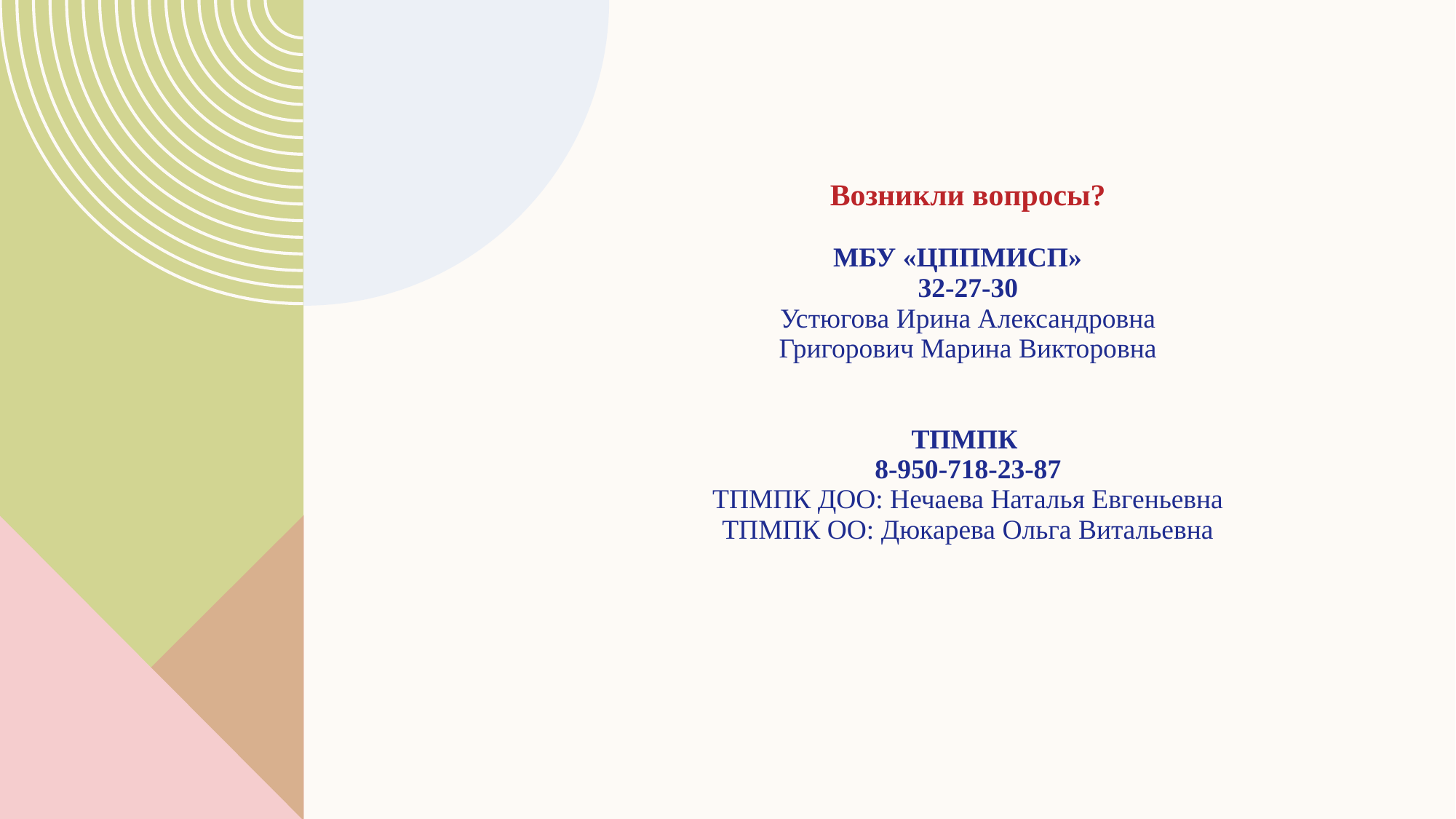

Возникли вопросы?

МБУ «ЦППМИСП»
32-27-30
Устюгова Ирина Александровна
Григорович Марина Викторовна

ТПМПК
8-950-718-23-87
ТПМПК ДОО: Нечаева Наталья Евгеньевна
ТПМПК ОО: Дюкарева Ольга Витальевна